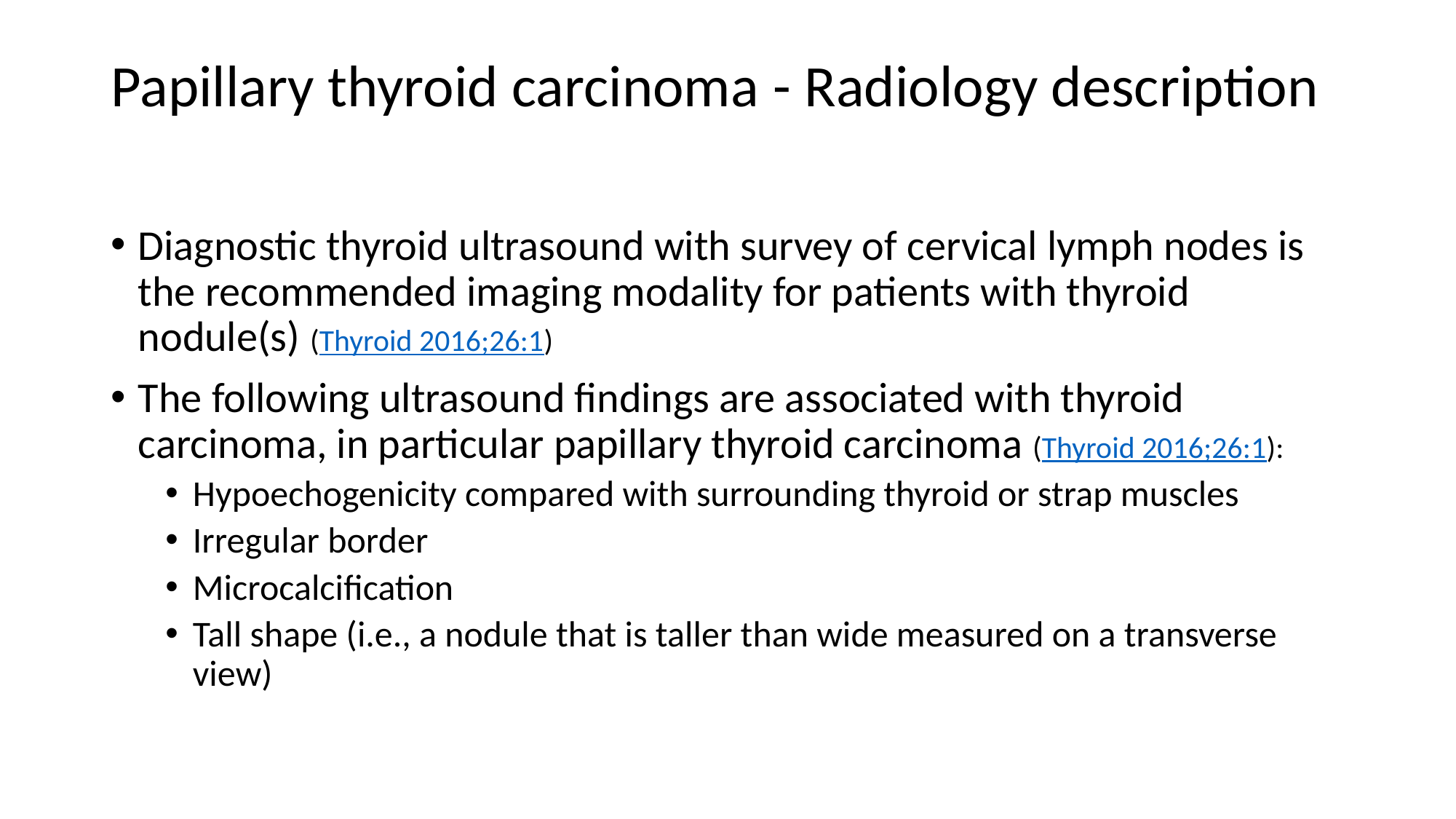

# Papillary thyroid carcinoma - Radiology description
Diagnostic thyroid ultrasound with survey of cervical lymph nodes is the recommended imaging modality for patients with thyroid nodule(s) (Thyroid 2016;26:1)
The following ultrasound findings are associated with thyroid carcinoma, in particular papillary thyroid carcinoma (Thyroid 2016;26:1):
Hypoechogenicity compared with surrounding thyroid or strap muscles
Irregular border
Microcalcification
Tall shape (i.e., a nodule that is taller than wide measured on a transverse view)